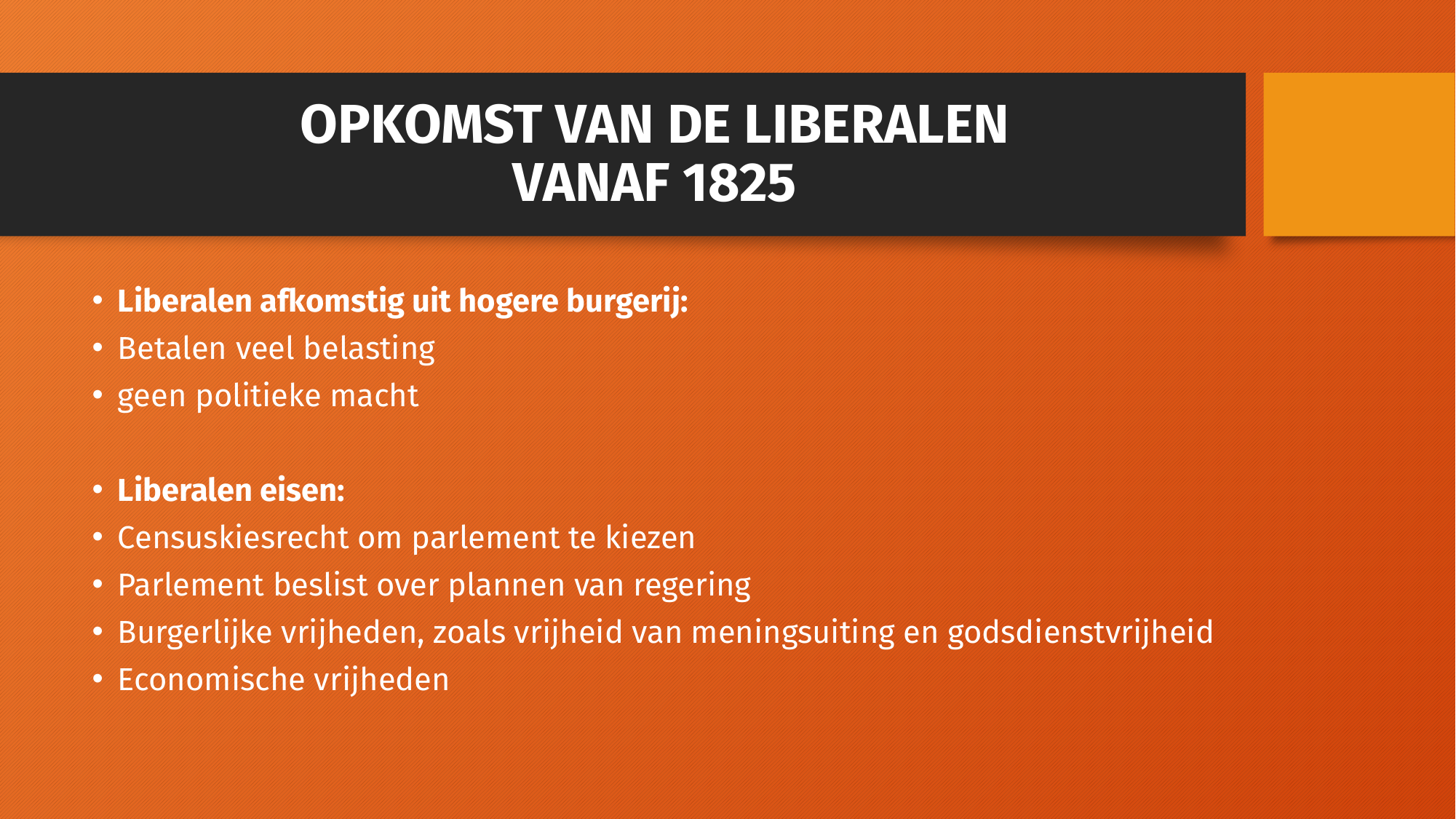

# OPKOMST VAN DE LIBERALEN VANAF 1825
Liberalen afkomstig uit hogere burgerij:
Betalen veel belasting
geen politieke macht

Liberalen eisen:
Censuskiesrecht om parlement te kiezen
Parlement beslist over plannen van regering
Burgerlijke vrijheden, zoals vrijheid van meningsuiting en godsdienstvrijheid
Economische vrijheden